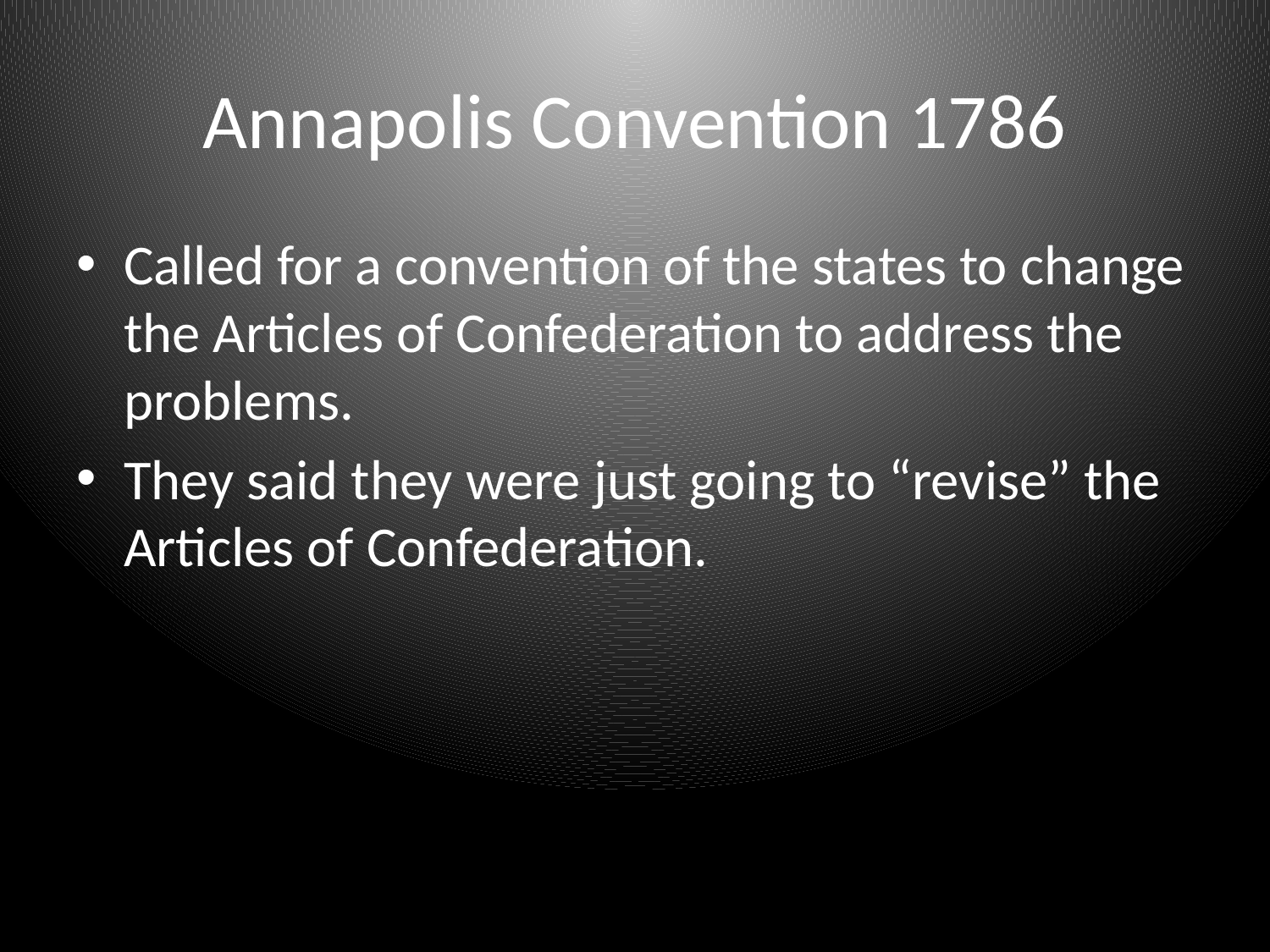

# Annapolis Convention 1786
Called for a convention of the states to change the Articles of Confederation to address the problems.
They said they were just going to “revise” the Articles of Confederation.